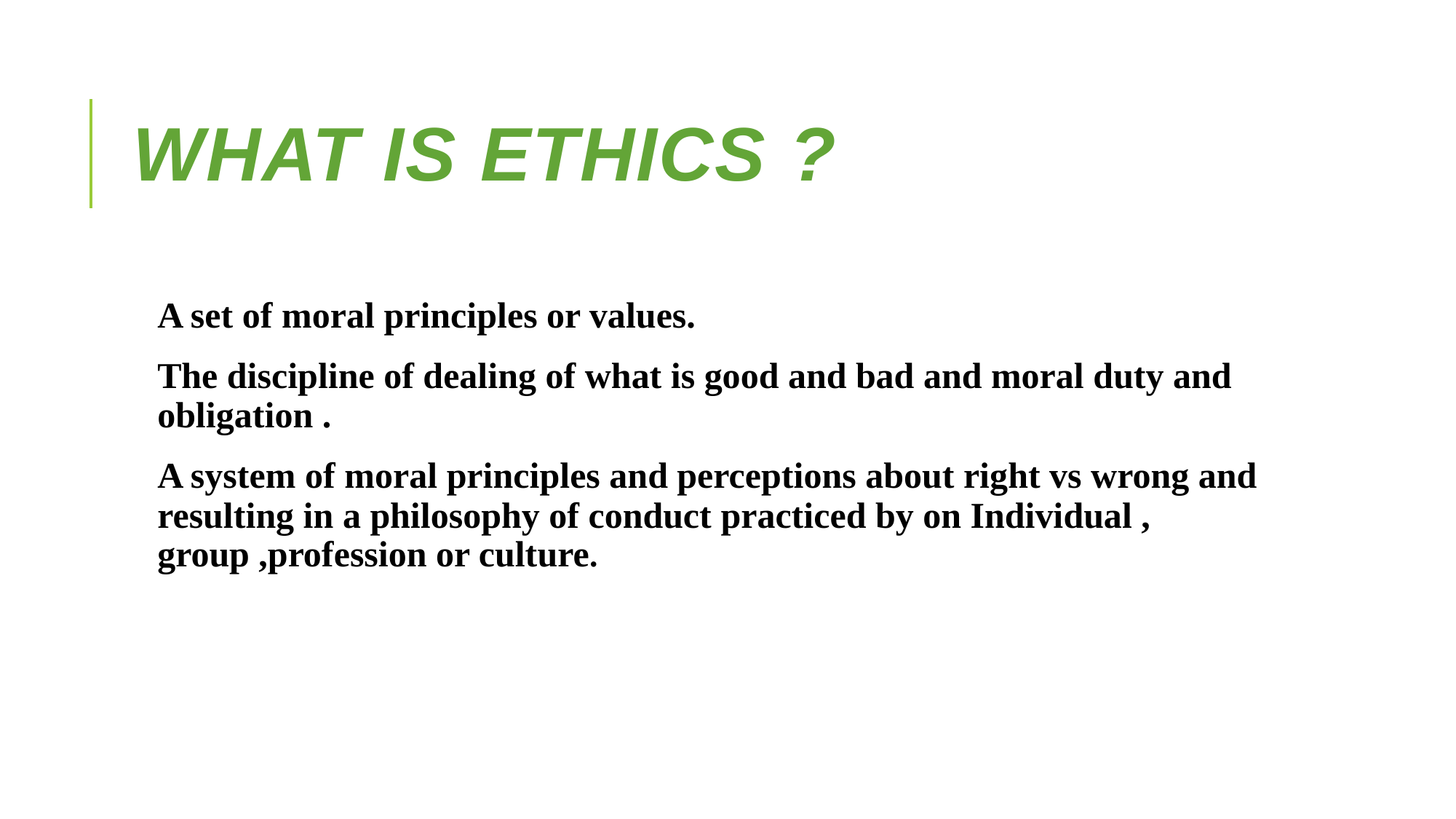

# What is Ethics ?
A set of moral principles or values.
The discipline of dealing of what is good and bad and moral duty and obligation .
A system of moral principles and perceptions about right vs wrong and resulting in a philosophy of conduct practiced by on Individual , group ,profession or culture.